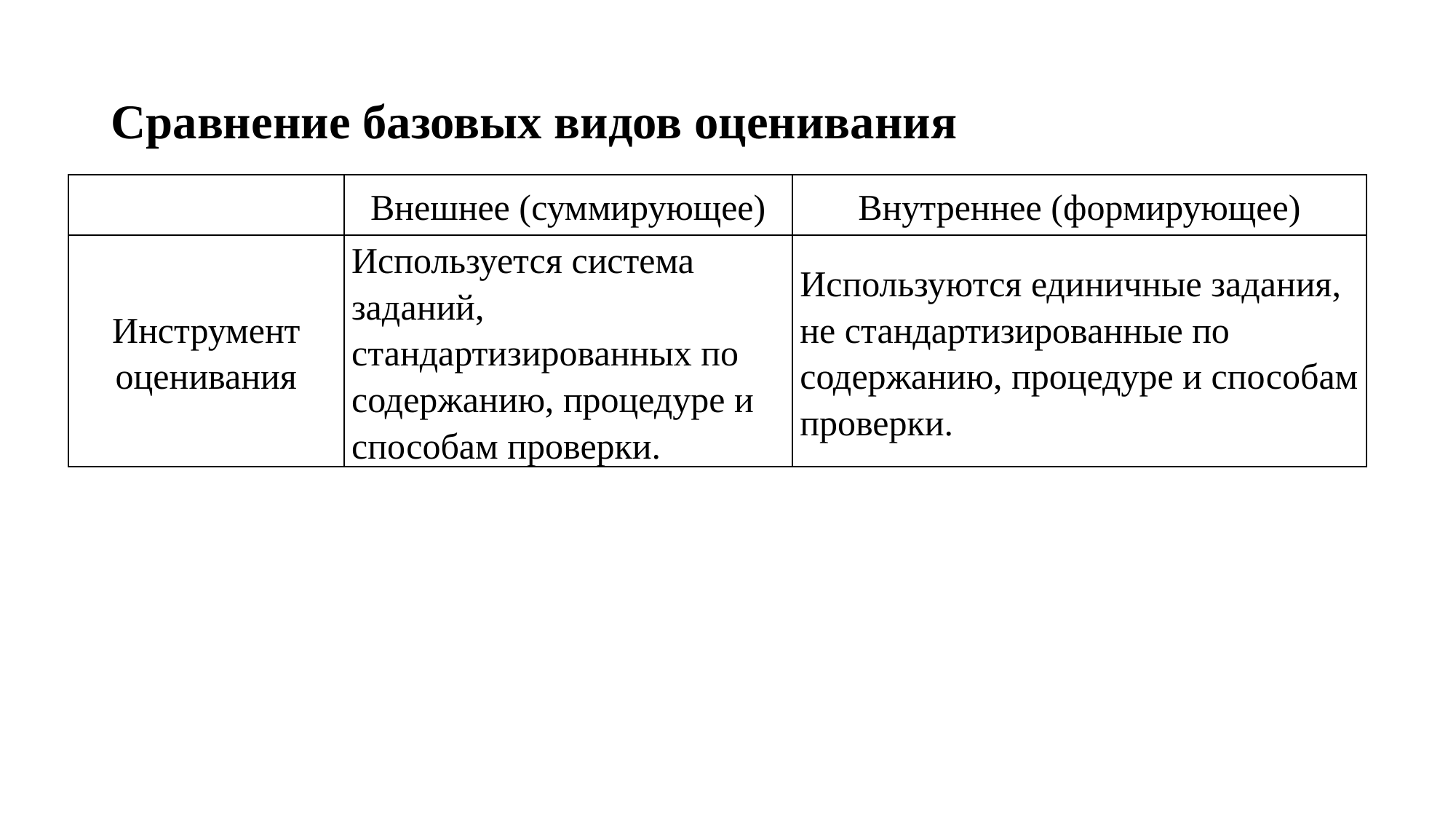

# Сравнение базовых видов оценивания
|  | Внешнее (суммирующее) | Внутреннее (формирующее) |
| --- | --- | --- |
| Инструмент оценивания | Используется система заданий, стандартизированных по содержанию, процедуре и способам проверки. | Используются единичные задания, не стандартизированные по содержанию, процедуре и способам проверки. |